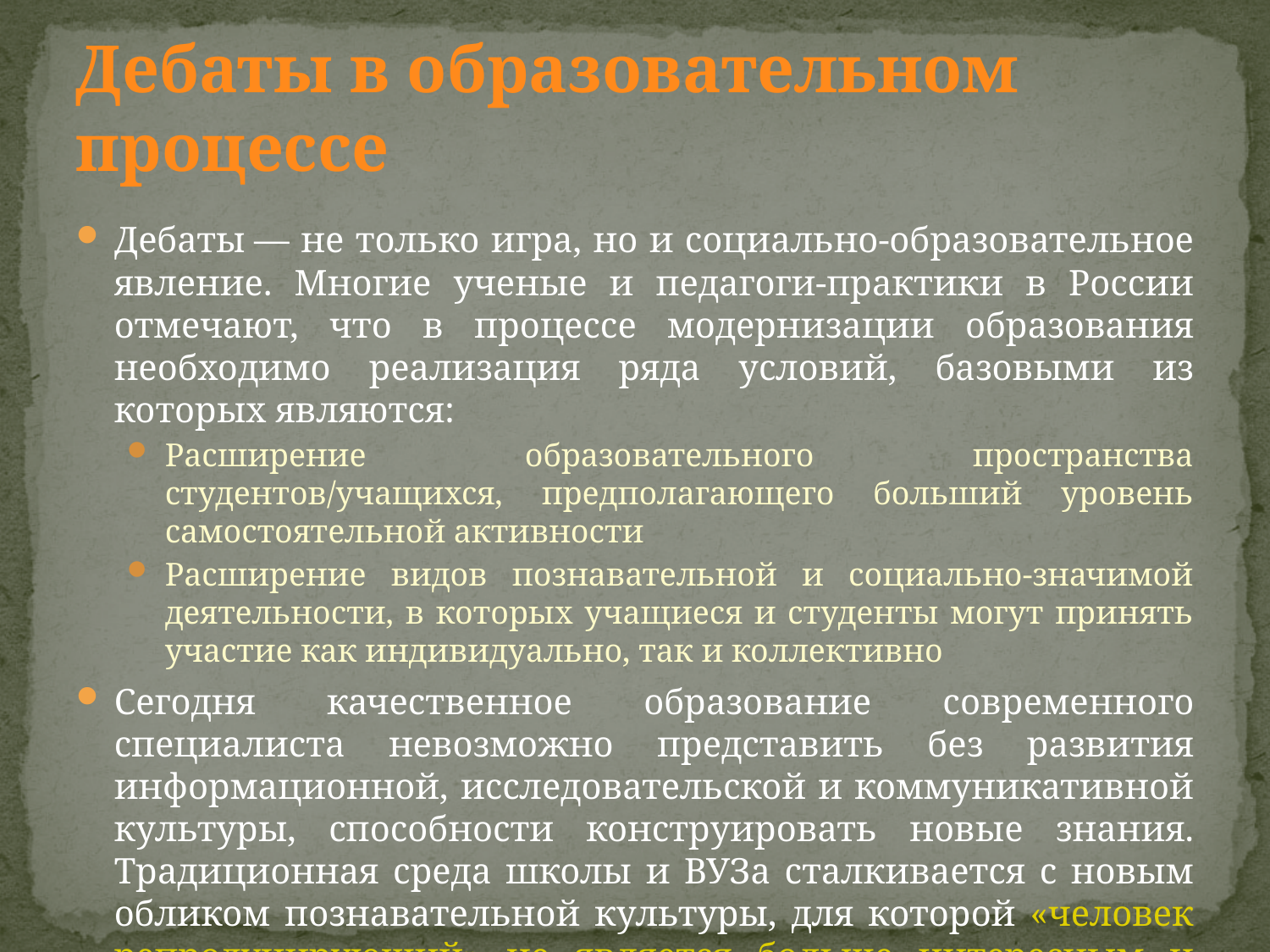

# Дебаты в образовательном процессе
Дебаты — не только игра, но и социально-образовательное явление. Многие ученые и педагоги-практики в России отмечают, что в процессе модернизации образования необходимо реализация ряда условий, базовыми из которых являются:
Расширение образовательного пространства студентов/учащихся, предполагающего больший уровень самостоятельной активности
Расширение видов познавательной и социально-значимой деятельности, в которых учащиеся и студенты могут принять участие как индивидуально, так и коллективно
Сегодня качественное образование современного специалиста невозможно представить без развития информационной, исследовательской и коммуникативной культуры, способности конструировать новые знания. Традиционная среда школы и ВУЗа сталкивается с новым обликом познавательной культуры, для которой «человек репродуцирующий» не является больше интересным и значимым.